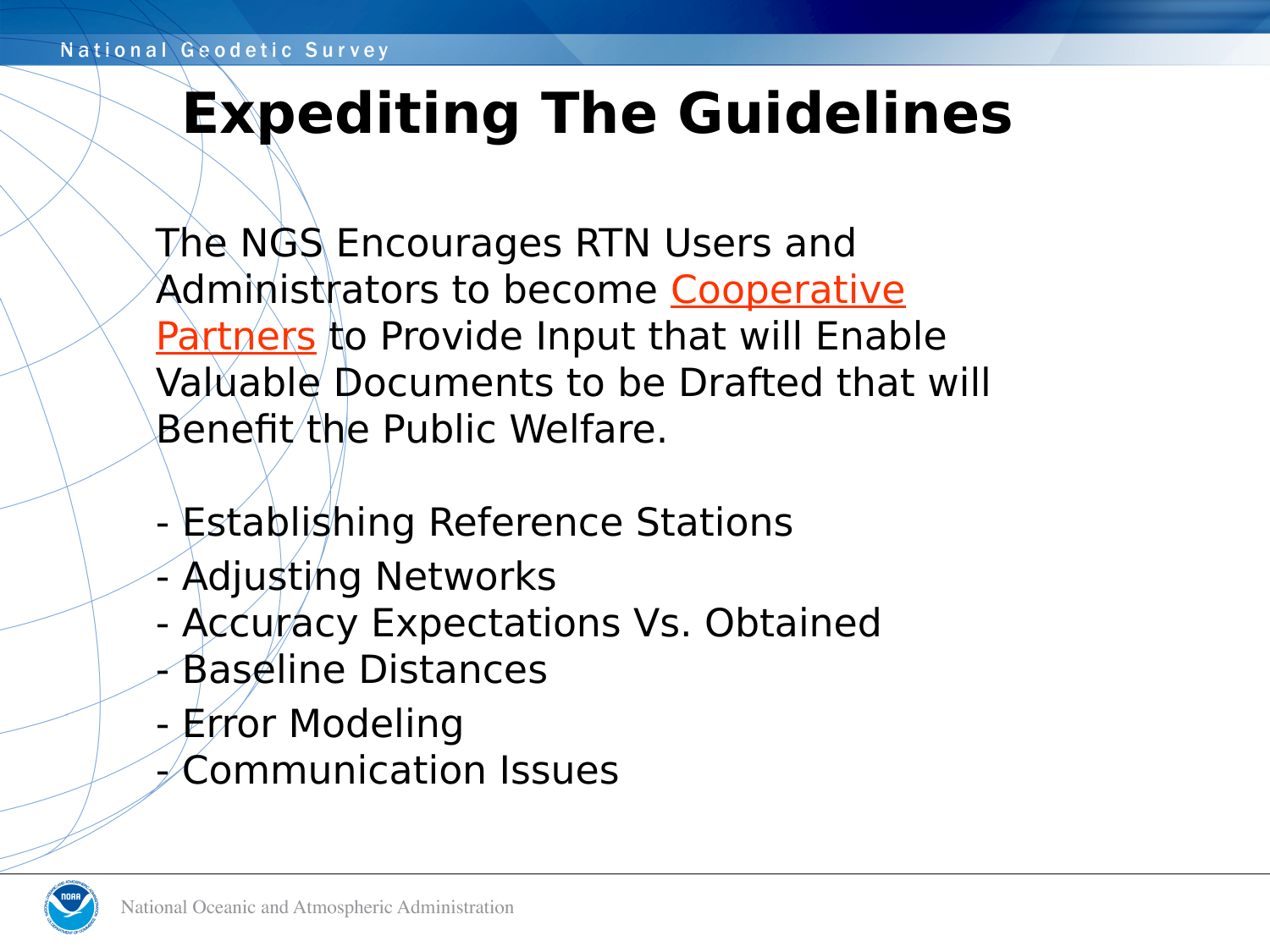

# Expediting The Guidelines
	The NGS Encourages RTN Users and Administrators to become Cooperative Partners to Provide Input that will Enable Valuable Documents to be Drafted that will Benefit the Public Welfare.
- Establishing Reference Stations
	- Adjusting Networks
- Accuracy Expectations Vs. Obtained
- Baseline Distances
	- Error Modeling
- Communication Issues